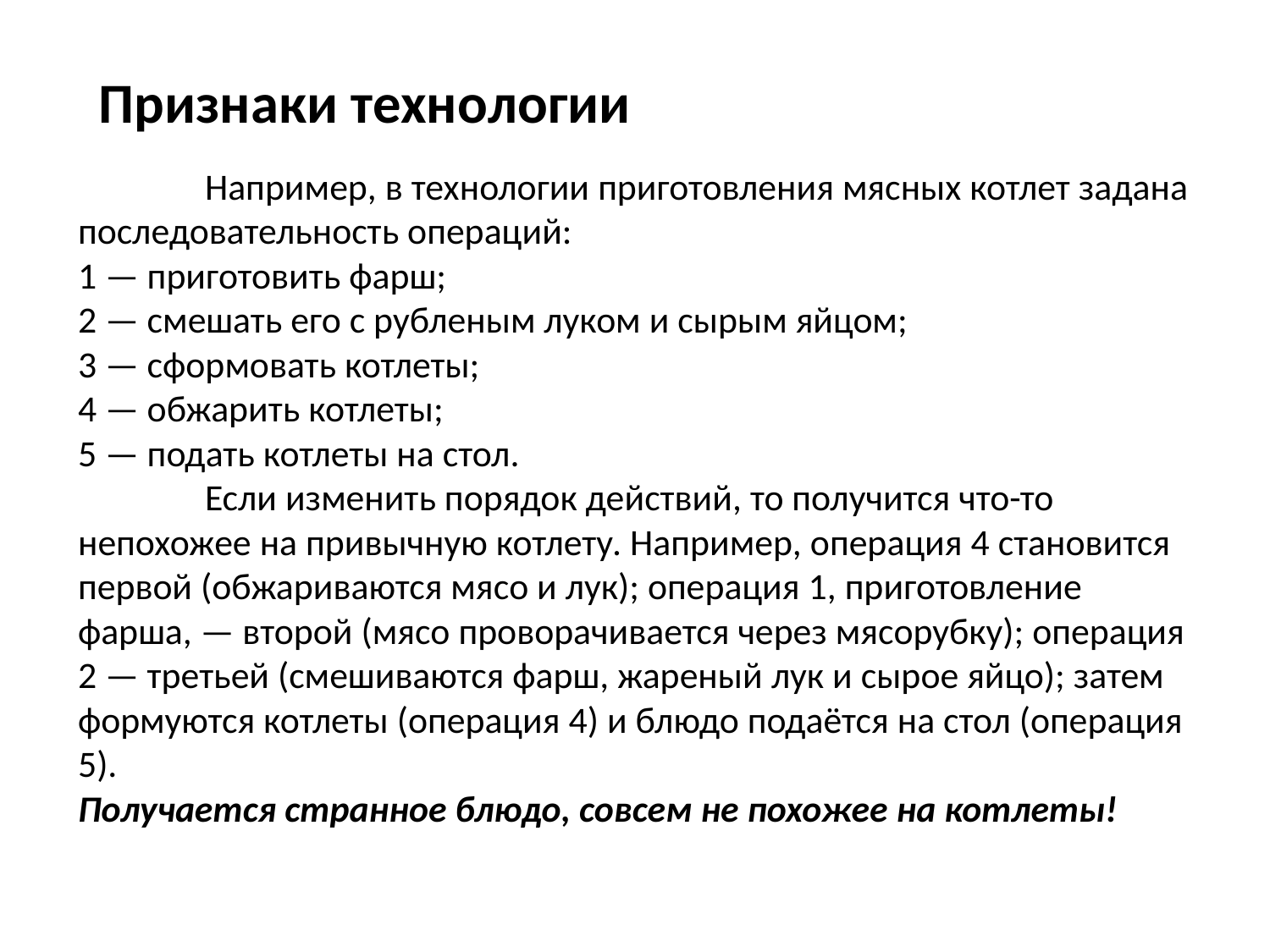

Признаки технологии

# Например, в технологии приготовления мясных котлет задана последовательность операций: 1 — приготовить фарш; 2 — смешать его с рубленым луком и сырым яйцом; 3 — сформовать котлеты; 4 — обжарить котлеты; 5 — подать котлеты на стол. Если изменить порядок действий, то получится что-то непохожее на привычную котлету. Например, операция 4 становится первой (обжариваются мясо и лук); операция 1, приготовление фарша, — второй (мясо проворачивается через мясорубку); операция 2 — третьей (смешиваются фарш, жареный лук и сырое яйцо); затем формуются котлеты (операция 4) и блюдо подаётся на стол (операция 5). Получается странное блюдо, совсем не похожее на котлеты!